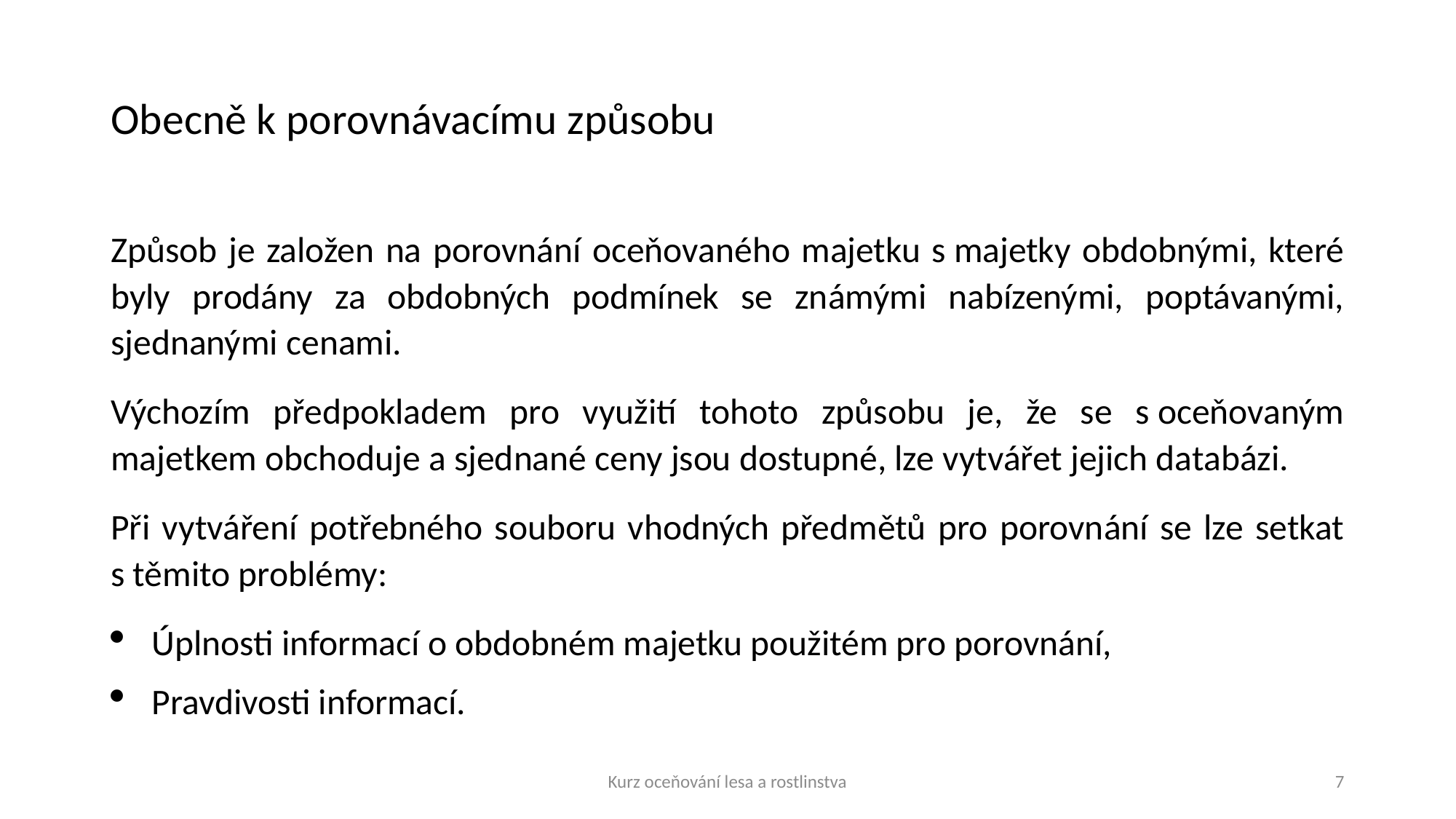

# Obecně k porovnávacímu způsobu
Způsob je založen na porovnání oceňovaného majetku s majetky obdobnými, které byly prodány za obdobných podmínek se známými nabízenými, poptávanými, sjednanými cenami.
Výchozím předpokladem pro využití tohoto způsobu je, že se s oceňovaným majetkem obchoduje a sjednané ceny jsou dostupné, lze vytvářet jejich databázi.
Při vytváření potřebného souboru vhodných předmětů pro porovnání se lze setkat s těmito problémy:
Úplnosti informací o obdobném majetku použitém pro porovnání,
Pravdivosti informací.

Kurz oceňování lesa a rostlinstva
7